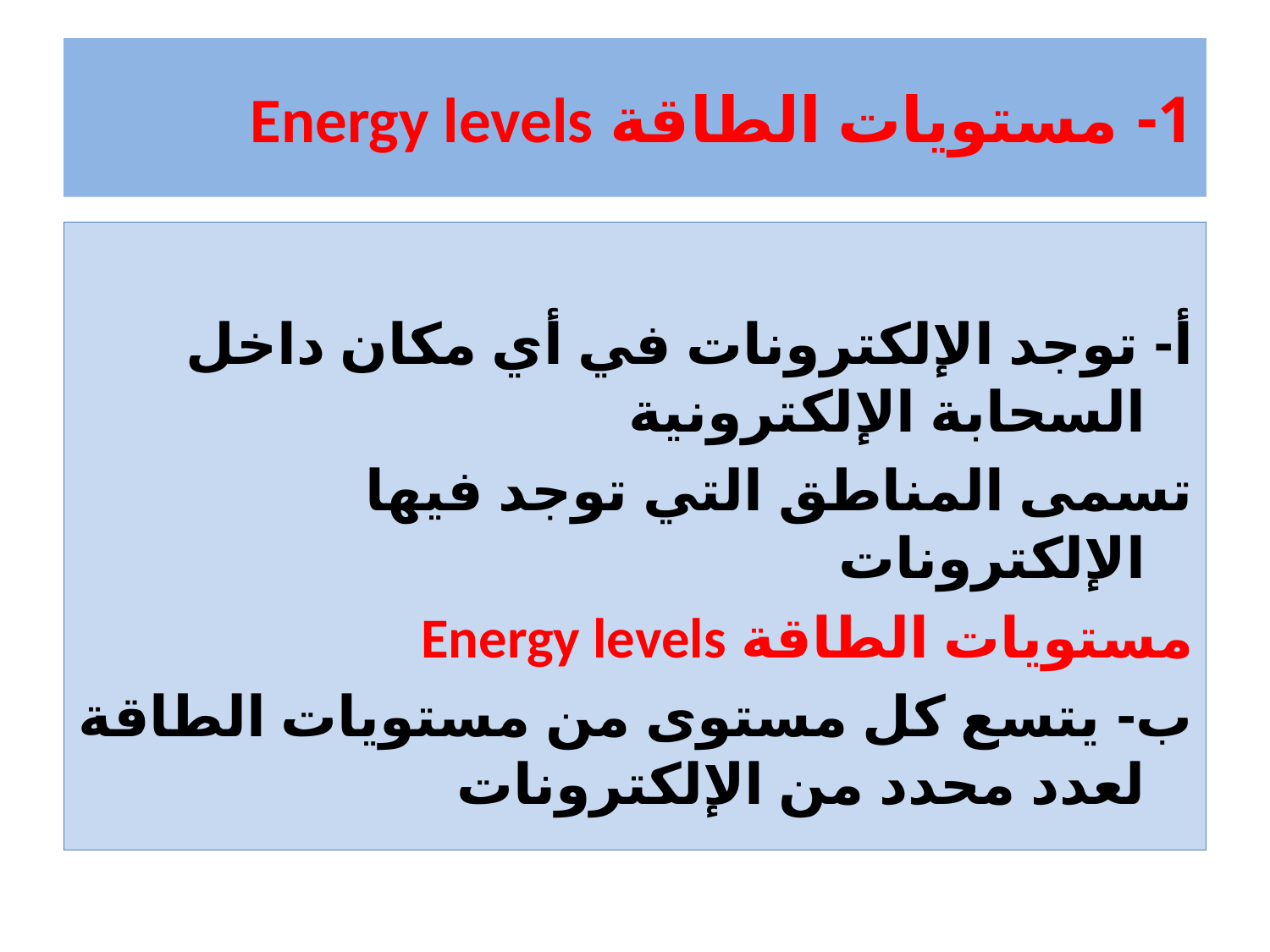

# 1- مستويات الطاقة Energy levels

أ- توجد الإلكترونات في أي مكان داخل السحابة الإلكترونية
تسمى المناطق التي توجد فيها الإلكترونات
مستويات الطاقة Energy levels
ب- يتسع كل مستوى من مستويات الطاقة لعدد محدد من الإلكترونات